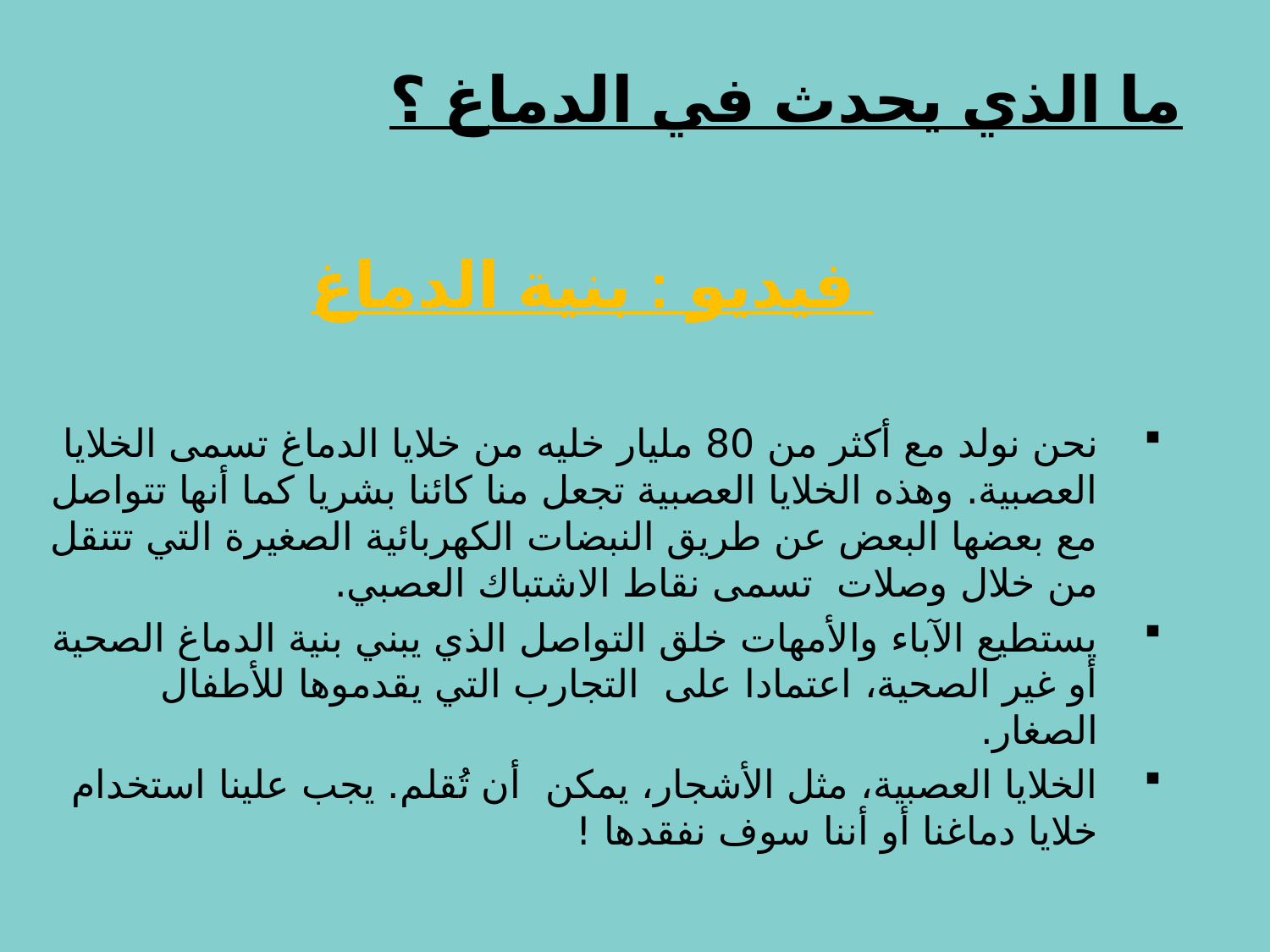

# ما الذي يحدث في الدماغ ؟
فيديو : بنية الدماغ
نحن نولد مع أكثر من 80 مليار خليه من خلايا الدماغ تسمى الخلايا العصبية. وهذه الخلايا العصبية تجعل منا كائنا بشريا كما أنها تتواصل مع بعضها البعض عن طريق النبضات الكهربائية الصغيرة التي تتنقل من خلال وصلات  تسمى نقاط الاشتباك العصبي.
يستطيع الآباء والأمهات خلق التواصل الذي يبني بنية الدماغ الصحية أو غير الصحية، اعتمادا على  التجارب التي يقدموها للأطفال الصغار.
الخلايا العصبية، مثل الأشجار، يمكن  أن تُقلم. يجب علينا استخدام خلايا دماغنا أو أننا سوف نفقدها !